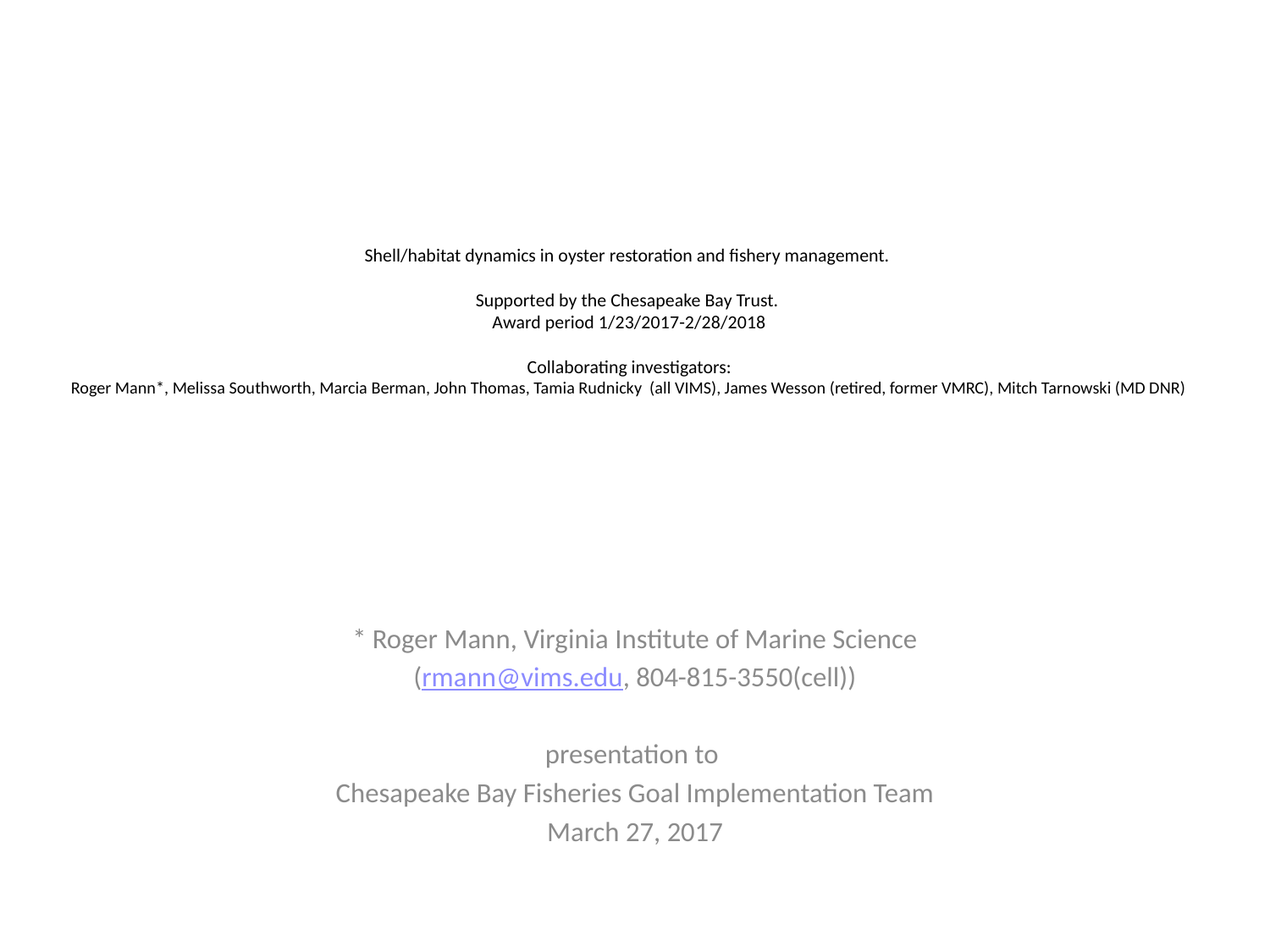

# Shell/habitat dynamics in oyster restoration and fishery management. Supported by the Chesapeake Bay Trust. Award period 1/23/2017-2/28/2018 Collaborating investigators: Roger Mann*, Melissa Southworth, Marcia Berman, John Thomas, Tamia Rudnicky  (all VIMS), James Wesson (retired, former VMRC), Mitch Tarnowski (MD DNR)
* Roger Mann, Virginia Institute of Marine Science
(rmann@vims.edu, 804-815-3550(cell))

presentation to
Chesapeake Bay Fisheries Goal Implementation Team
March 27, 2017